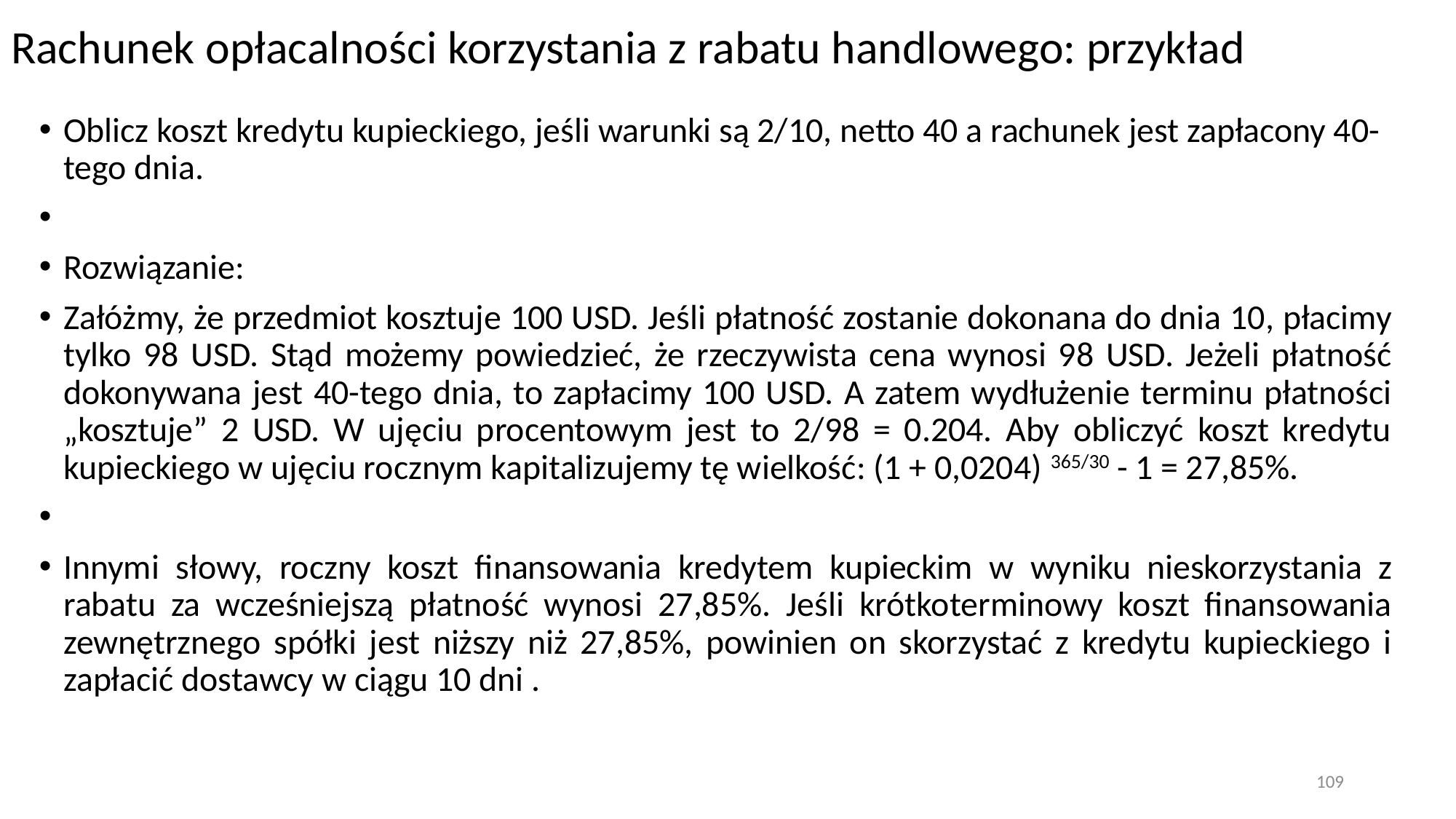

# Rachunek opłacalności korzystania z rabatu handlowego: przykład
Oblicz koszt kredytu kupieckiego, jeśli warunki są 2/10, netto 40 a rachunek jest zapłacony 40-tego dnia.

Rozwiązanie:
Załóżmy, że przedmiot kosztuje 100 USD. Jeśli płatność zostanie dokonana do dnia 10, płacimy tylko 98 USD. Stąd możemy powiedzieć, że rzeczywista cena wynosi 98 USD. Jeżeli płatność dokonywana jest 40-tego dnia, to zapłacimy 100 USD. A zatem wydłużenie terminu płatności „kosztuje” 2 USD. W ujęciu procentowym jest to 2/98 = 0.204. Aby obliczyć koszt kredytu kupieckiego w ujęciu rocznym kapitalizujemy tę wielkość: (1 + 0,0204) 365/30 - 1 = 27,85%.

Innymi słowy, roczny koszt finansowania kredytem kupieckim w wyniku nieskorzystania z rabatu za wcześniejszą płatność wynosi 27,85%. Jeśli krótkoterminowy koszt finansowania zewnętrznego spółki jest niższy niż 27,85%, powinien on skorzystać z kredytu kupieckiego i zapłacić dostawcy w ciągu 10 dni .

109